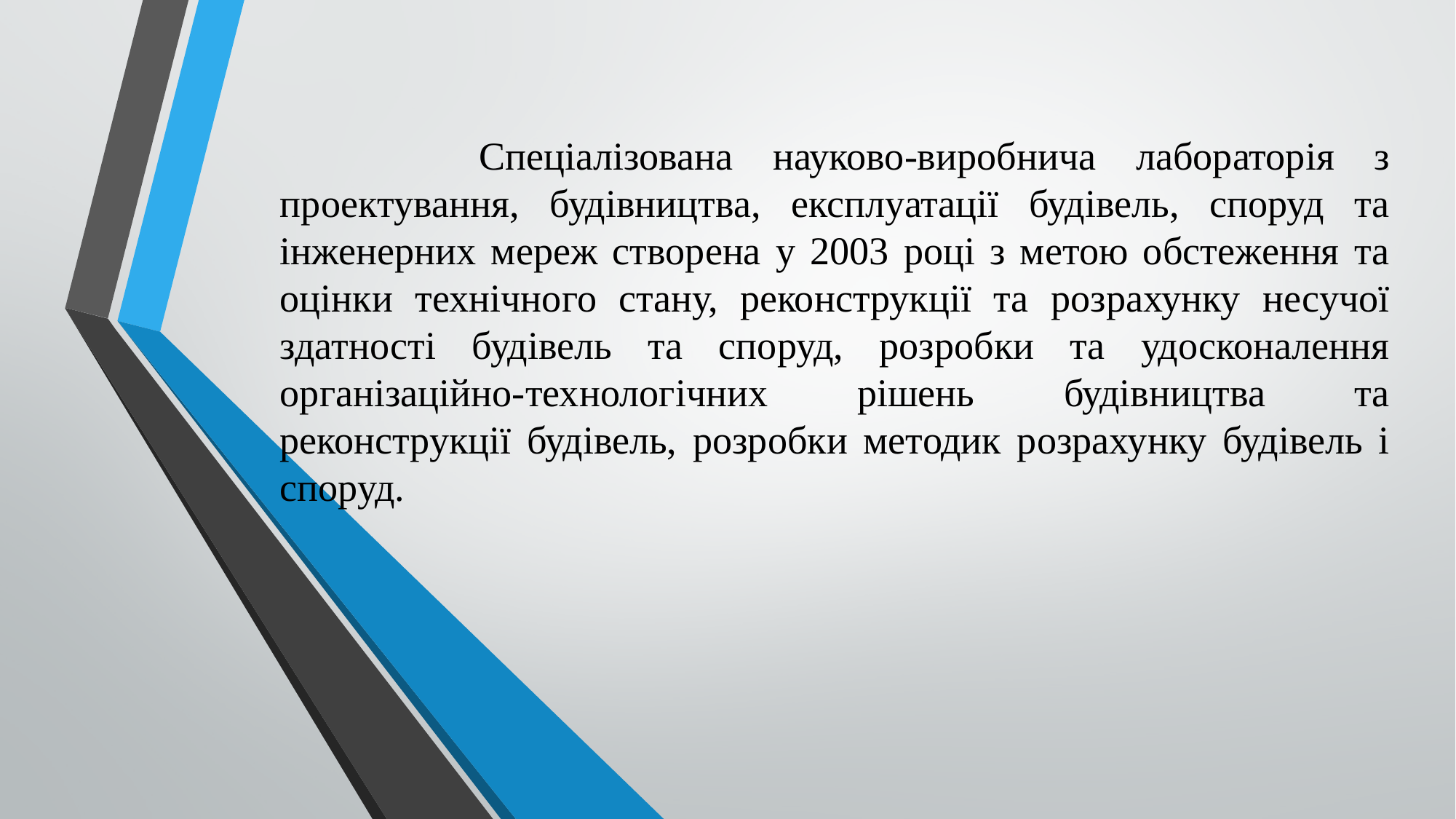

# Спеціалізована науково-виробнича лабораторія з проектування, будівництва, експлуатації будівель, споруд та інженерних мереж створена у 2003 році з метою обстеження та оцінки технічного стану, реконструкції та розрахунку несучої здатності будівель та споруд, розробки та удосконалення організаційно-технологічних рішень будівництва та реконструкції будівель, розробки методик розрахунку будівель і споруд.